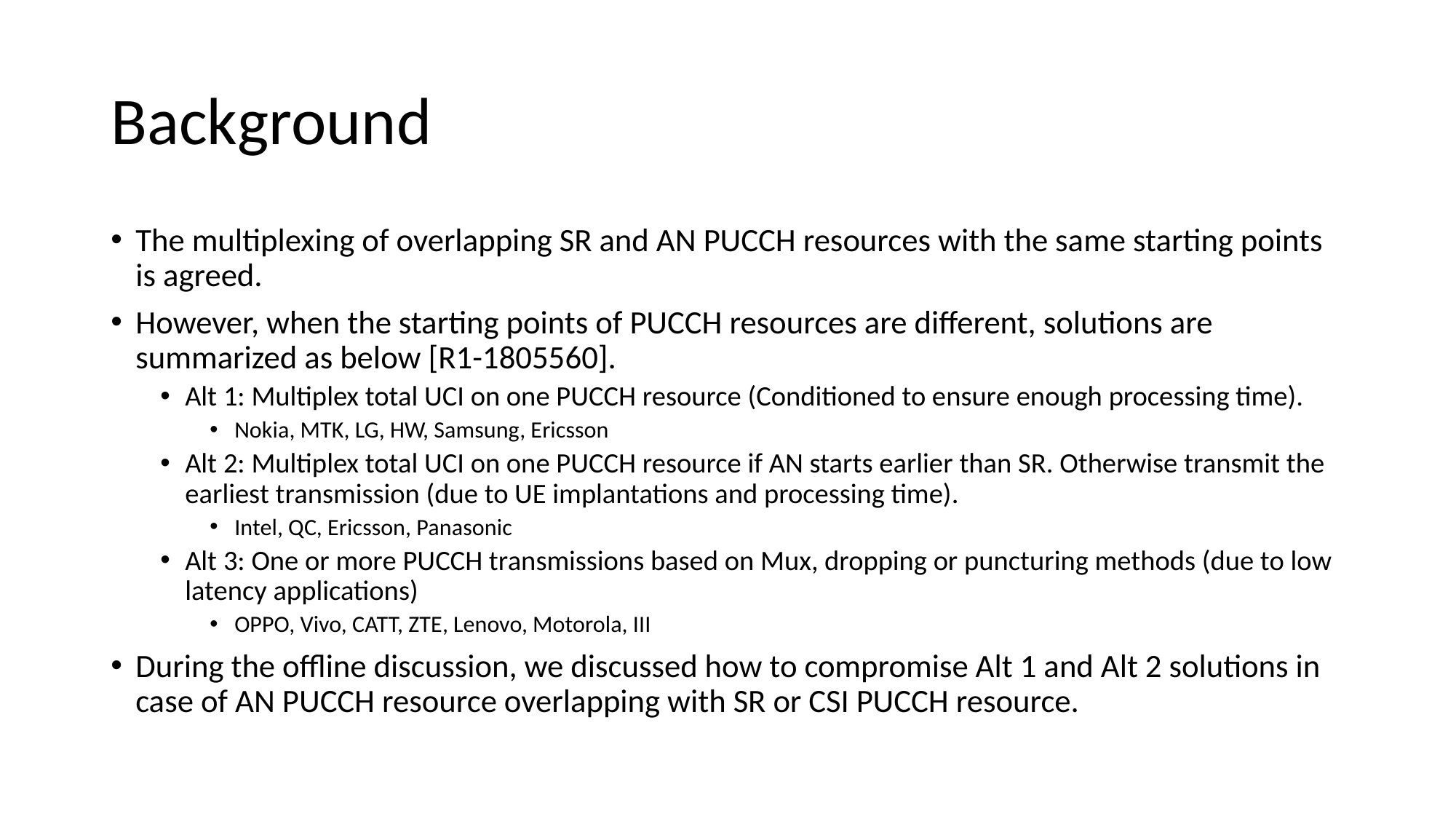

# Background
The multiplexing of overlapping SR and AN PUCCH resources with the same starting points is agreed.
However, when the starting points of PUCCH resources are different, solutions are summarized as below [R1-1805560].
Alt 1: Multiplex total UCI on one PUCCH resource (Conditioned to ensure enough processing time).
Nokia, MTK, LG, HW, Samsung, Ericsson
Alt 2: Multiplex total UCI on one PUCCH resource if AN starts earlier than SR. Otherwise transmit the earliest transmission (due to UE implantations and processing time).
Intel, QC, Ericsson, Panasonic
Alt 3: One or more PUCCH transmissions based on Mux, dropping or puncturing methods (due to low latency applications)
OPPO, Vivo, CATT, ZTE, Lenovo, Motorola, III
During the offline discussion, we discussed how to compromise Alt 1 and Alt 2 solutions in case of AN PUCCH resource overlapping with SR or CSI PUCCH resource.